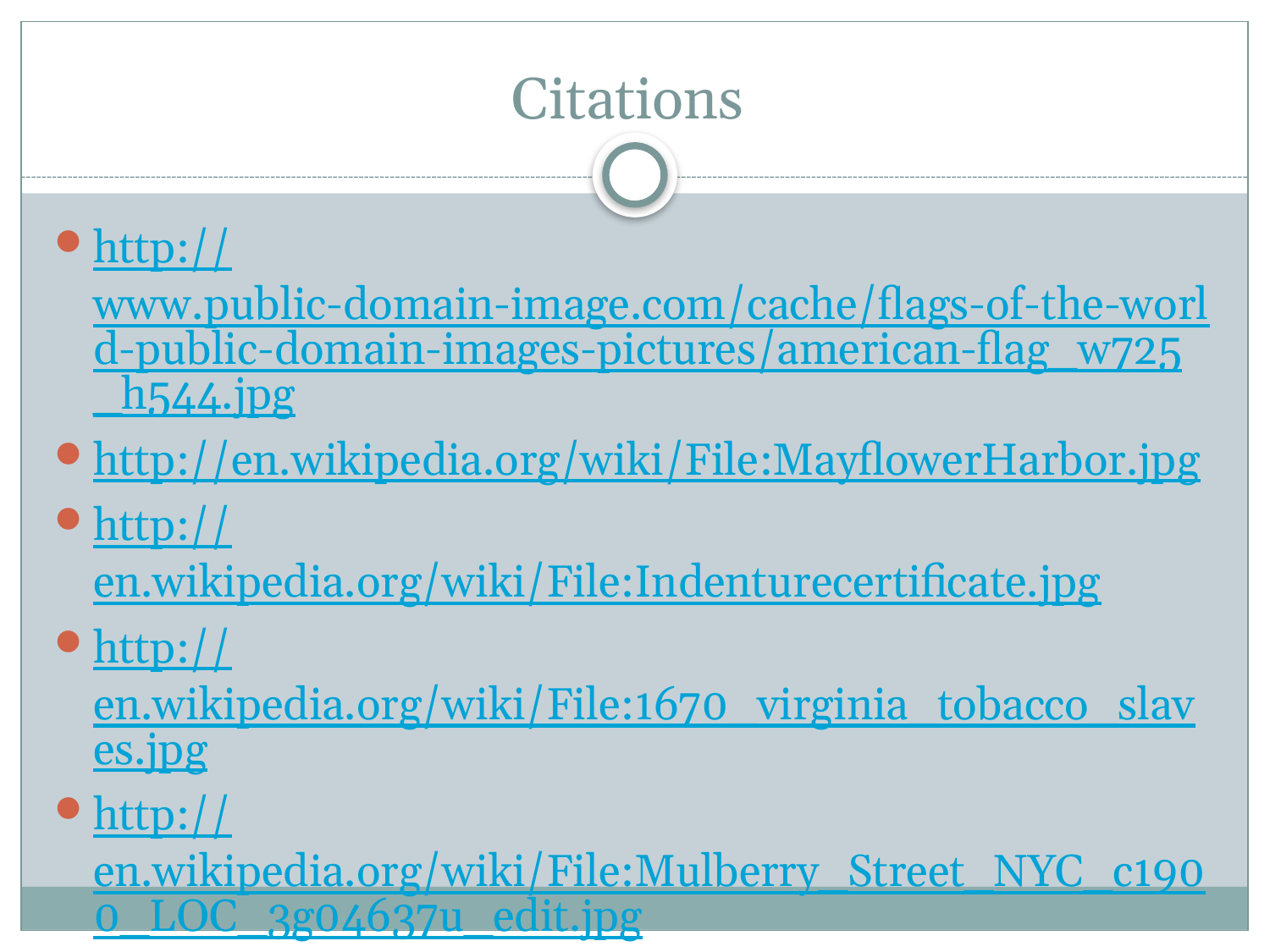

# Citations
http://www.public-domain-image.com/cache/flags-of-the-world-public-domain-images-pictures/american-flag_w725_h544.jpg
http://en.wikipedia.org/wiki/File:MayflowerHarbor.jpg
http://en.wikipedia.org/wiki/File:Indenturecertificate.jpg
http://en.wikipedia.org/wiki/File:1670_virginia_tobacco_slaves.jpg
http://en.wikipedia.org/wiki/File:Mulberry_Street_NYC_c1900_LOC_3g04637u_edit.jpg
http://en.wikipedia.org/wiki/File:San_Jose_May_Day_01.jpg